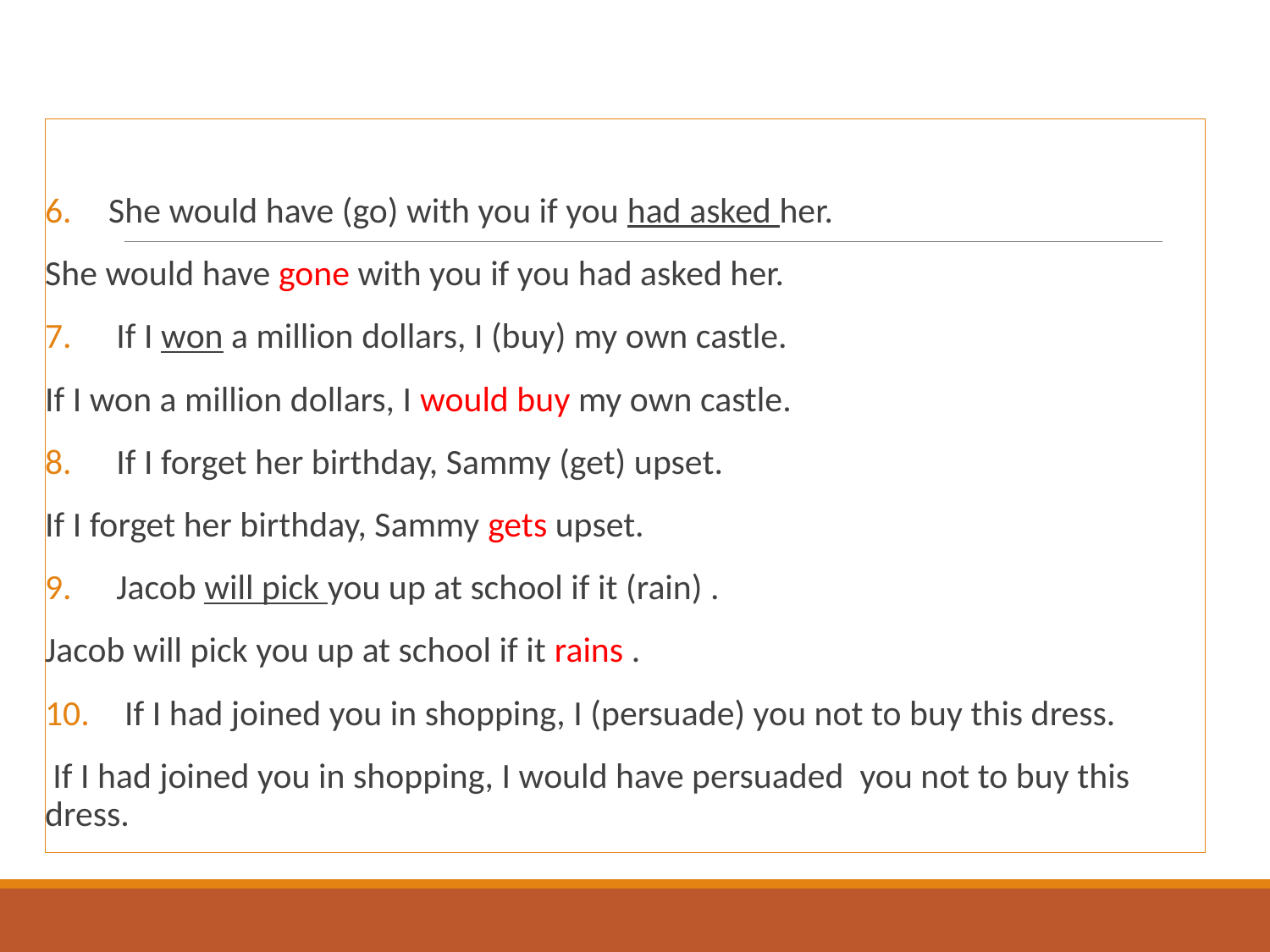

#

She would have (go) with you if you had asked her.
She would have gone with you if you had asked her.
If I won a million dollars, I (buy) my own castle.
If I won a million dollars, I would buy my own castle.
If I forget her birthday, Sammy (get) upset.
If I forget her birthday, Sammy gets upset.
Jacob will pick you up at school if it (rain) .
Jacob will pick you up at school if it rains .
 If I had joined you in shopping, I (persuade) you not to buy this dress.
 If I had joined you in shopping, I would have persuaded  you not to buy this dress.